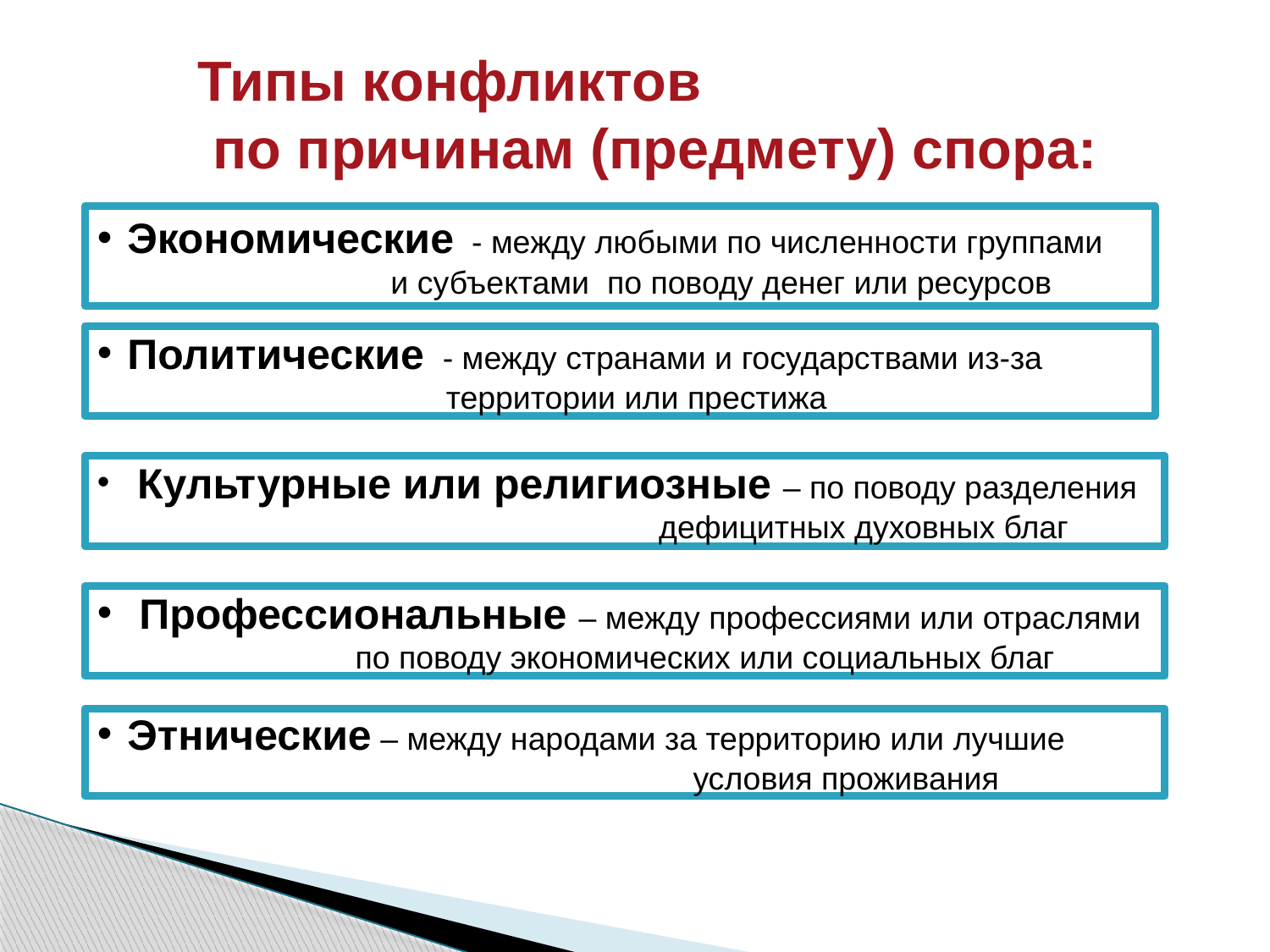

# Типы конфликтов по причинам (предмету) спора:
Экономические  - между любыми по численности группами
                                 и субъектами  по поводу денег или ресурсов
Политические  - между странами и государствами из-за
                                    территории или престижа
 Культурные или религиозные – по поводу разделения
                                                            дефицитных духовных благ
 Профессиональные – между профессиями или отраслями
                             по поводу экономических или социальных благ
Этнические – между народами за территорию или лучшие
                                                                   условия проживания